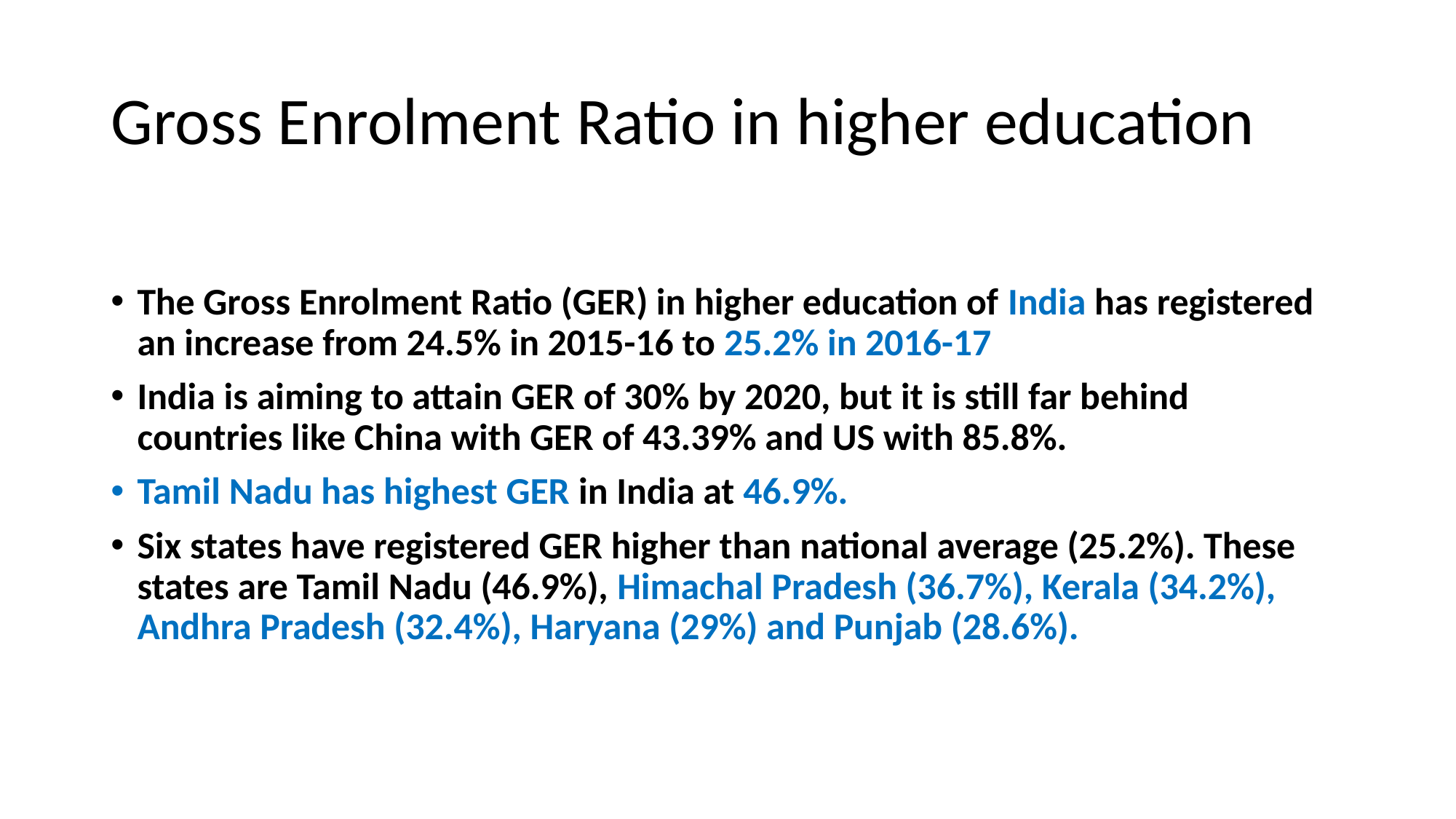

# Gross Enrolment Ratio in higher education

The Gross Enrolment Ratio (GER) in higher education of India has registered an increase from 24.5% in 2015-16 to 25.2% in 2016-17
India is aiming to attain GER of 30% by 2020, but it is still far behind countries like China with GER of 43.39% and US with 85.8%.
Tamil Nadu has highest GER in India at 46.9%.
Six states have registered GER higher than national average (25.2%). These states are Tamil Nadu (46.9%), Himachal Pradesh (36.7%), Kerala (34.2%), Andhra Pradesh (32.4%), Haryana (29%) and Punjab (28.6%).